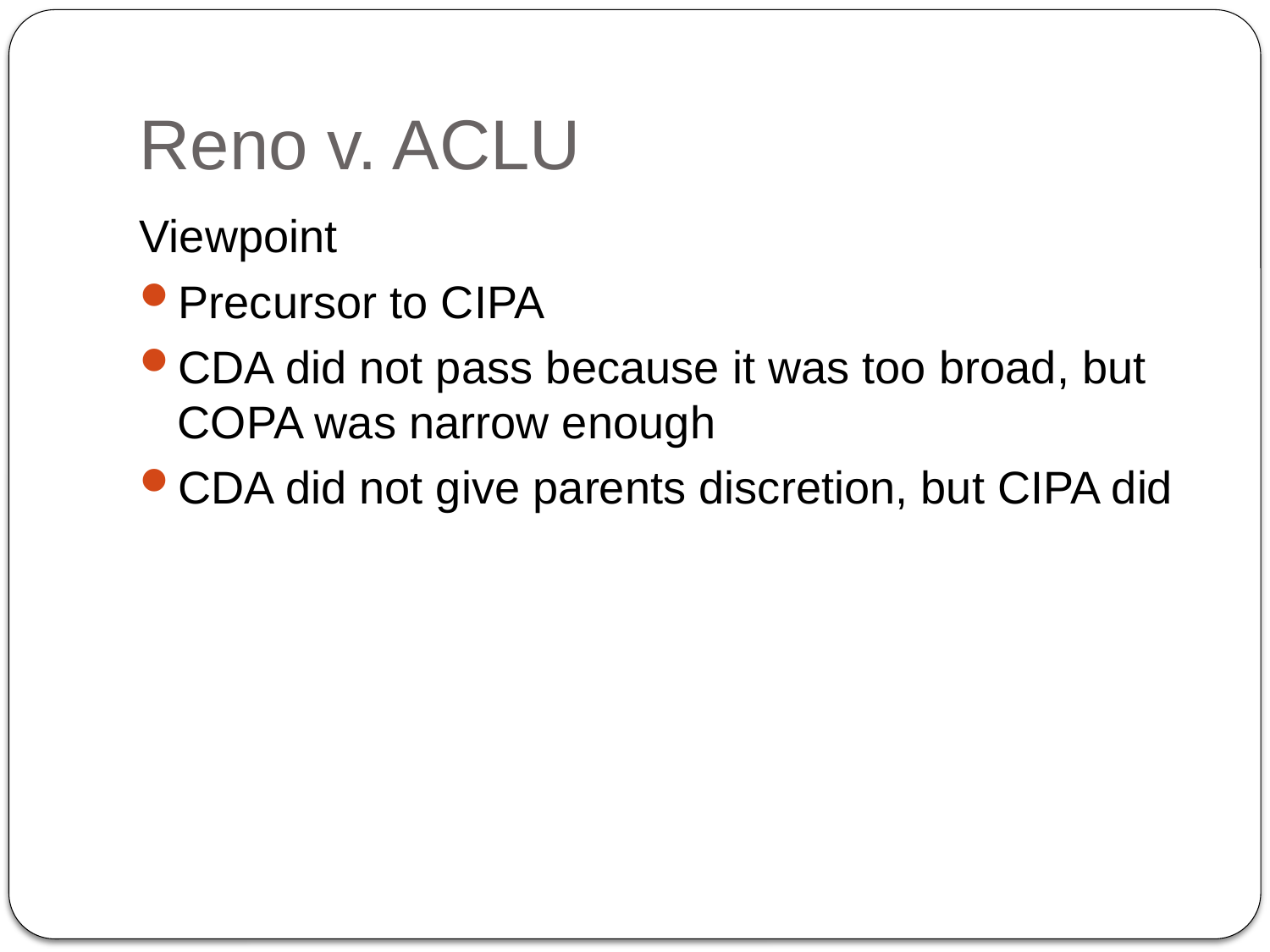

# Reno v. ACLU
Viewpoint
Precursor to CIPA
CDA did not pass because it was too broad, but COPA was narrow enough
CDA did not give parents discretion, but CIPA did